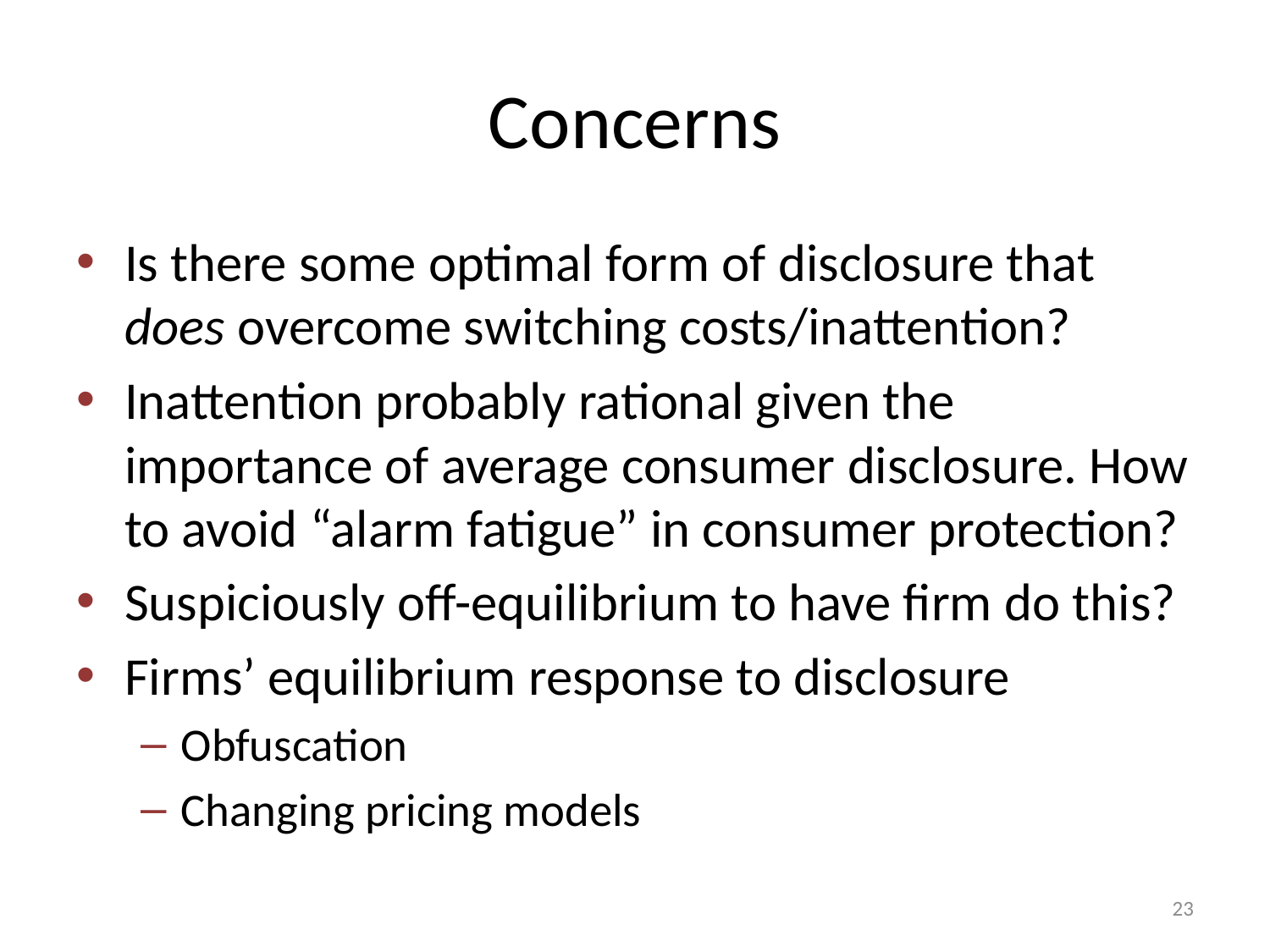

# Concerns
Is there some optimal form of disclosure that does overcome switching costs/inattention?
Inattention probably rational given the importance of average consumer disclosure. How to avoid “alarm fatigue” in consumer protection?
Suspiciously off-equilibrium to have firm do this?
Firms’ equilibrium response to disclosure
Obfuscation
Changing pricing models
23